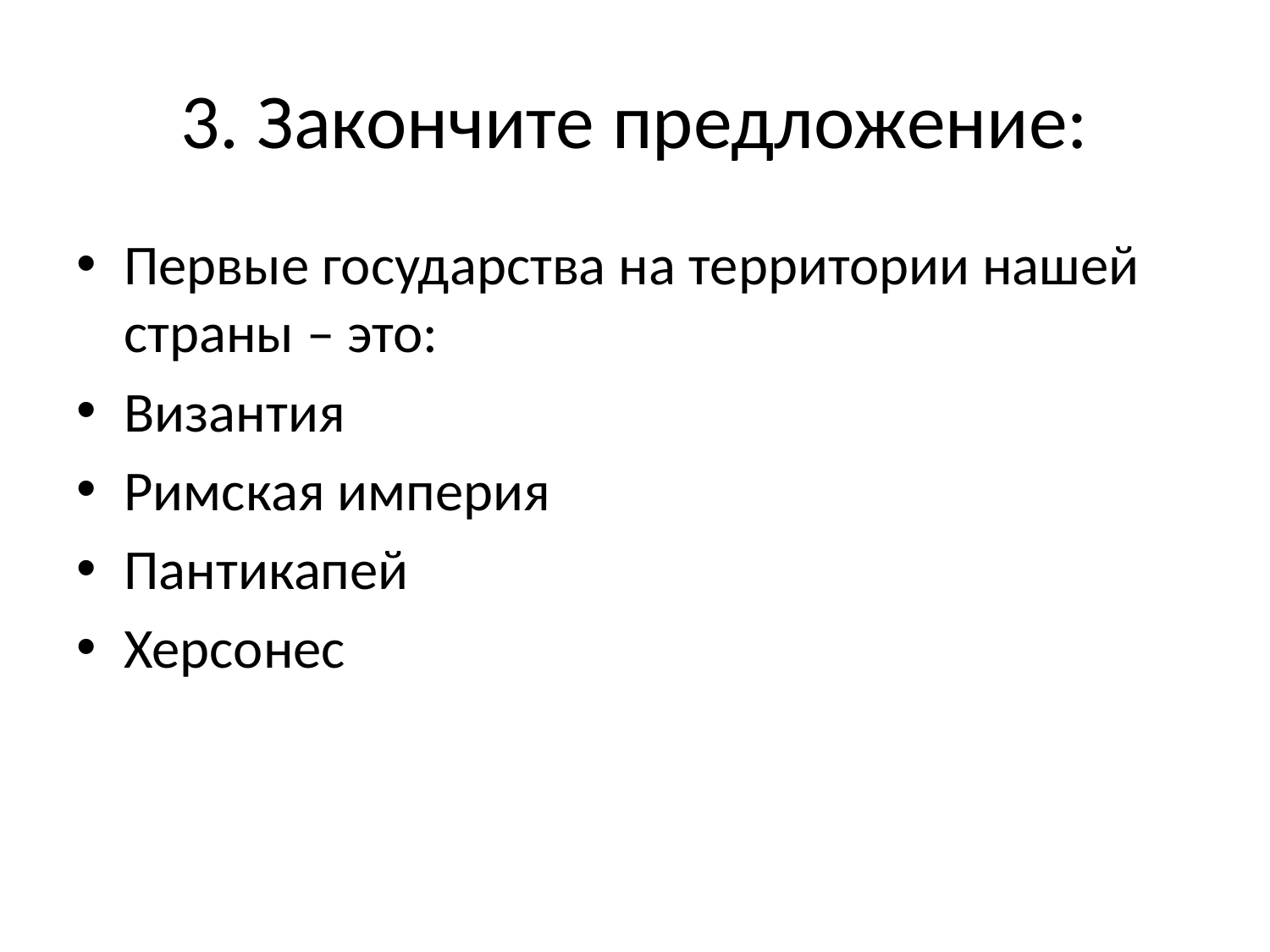

# 3. Закончите предложение:
Первые государства на территории нашей страны – это:
Византия
Римская империя
Пантикапей
Херсонес